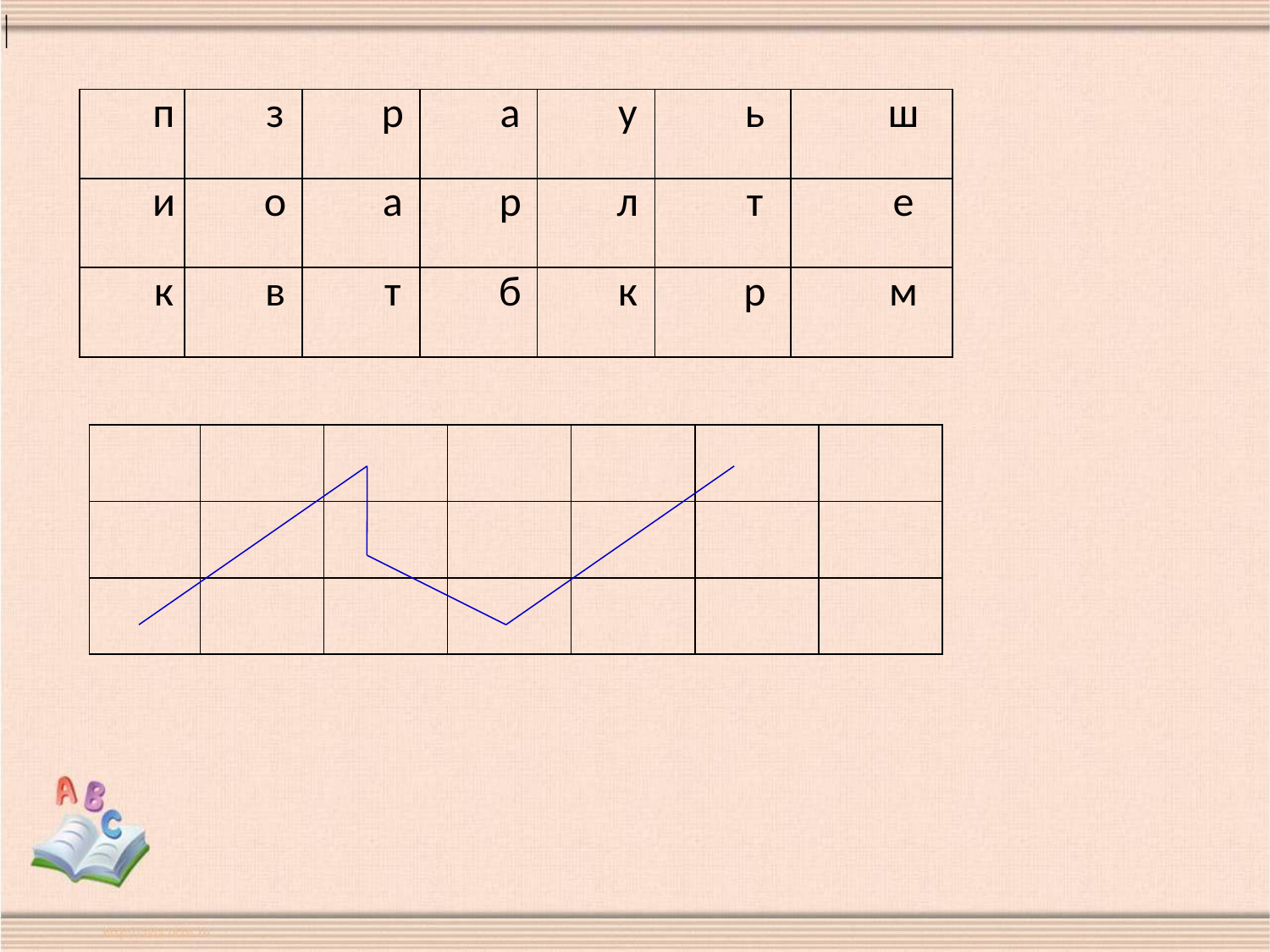

| п | з | р | а | у | ь | ш |
| --- | --- | --- | --- | --- | --- | --- |
| и | о | а | р | л | т | е |
| к | в | т | б | к | р | м |
|  |  |  |  |  |  |  |
| --- | --- | --- | --- | --- | --- | --- |
|  |  |  |  |  |  |  |
|  |  |  |  |  |  |  |